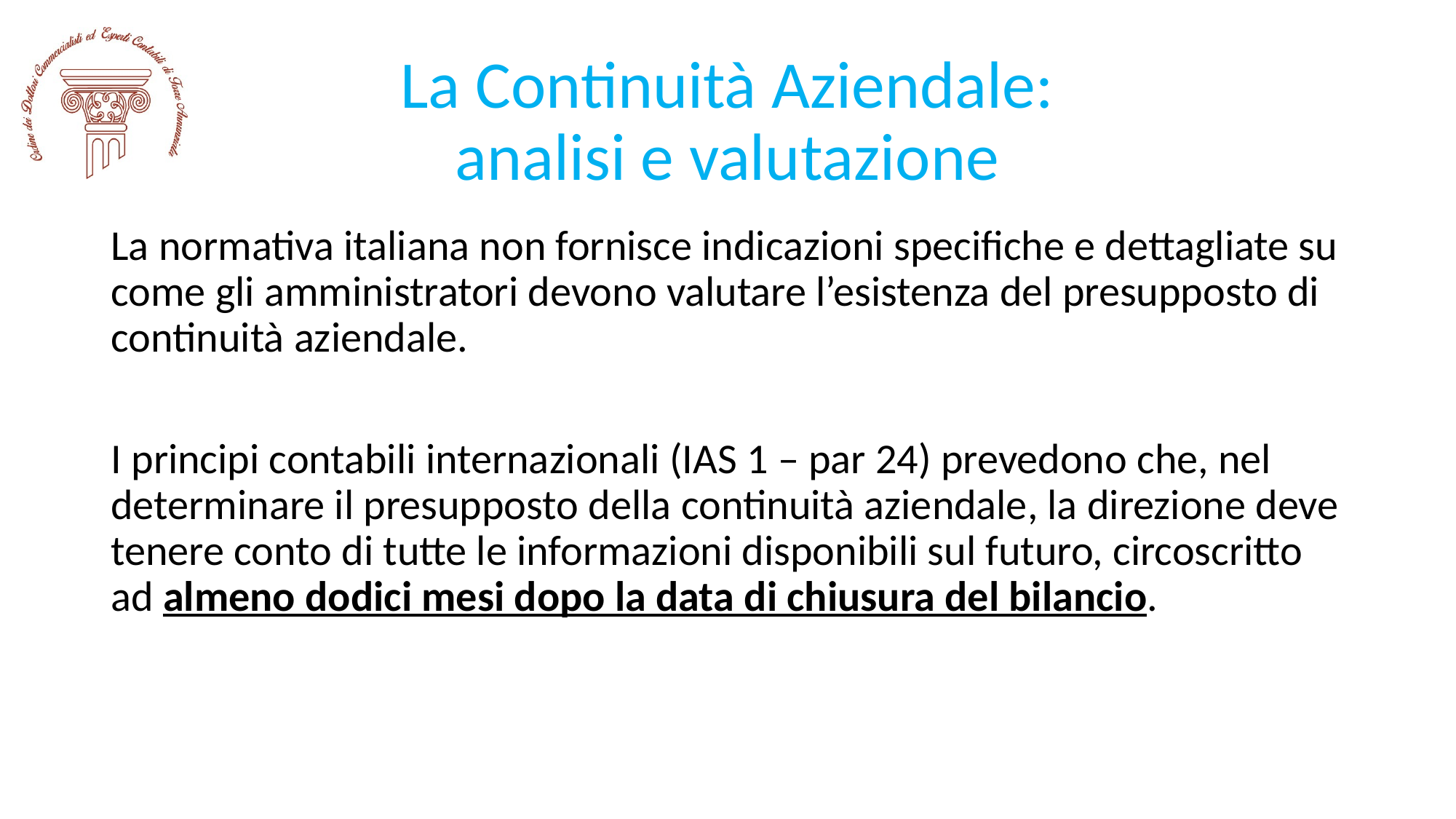

# La Continuità Aziendale: analisi e valutazione
La normativa italiana non fornisce indicazioni specifiche e dettagliate su come gli amministratori devono valutare l’esistenza del presupposto di continuità aziendale.

I principi contabili internazionali (IAS 1 – par 24) prevedono che, nel determinare il presupposto della continuità aziendale, la direzione deve tenere conto di tutte le informazioni disponibili sul futuro, circoscritto ad almeno dodici mesi dopo la data di chiusura del bilancio.